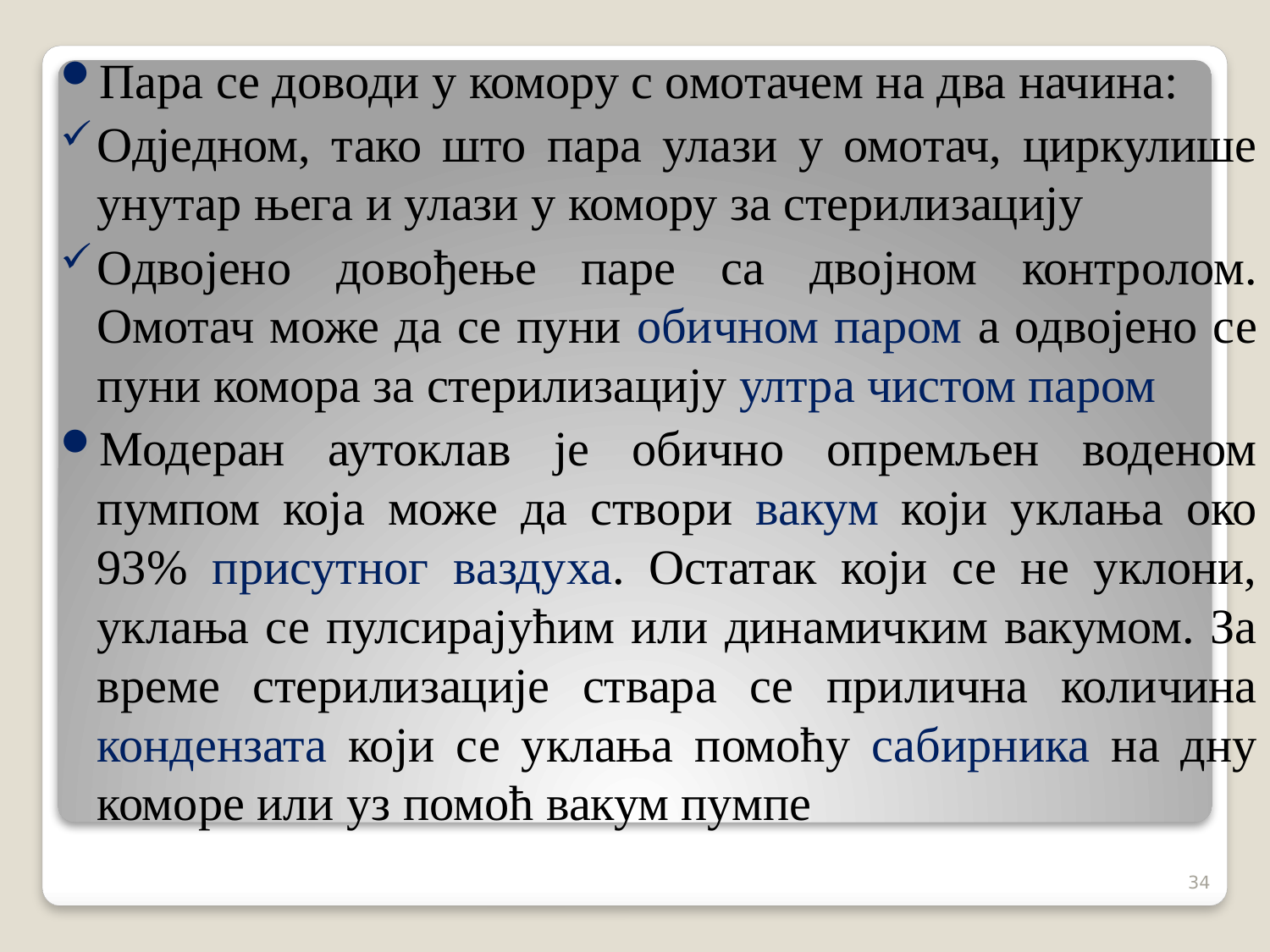

Пара се доводи у комору с омотачем на два начина:
Одједном, тако што пара улази у омотач, циркулише унутар њега и улази у комору за стерилизацију
Одвојено довођење паре са двојном контролом. Омотач може да се пуни обичном паром а одвојено се пуни комора за стерилизацију ултра чистом паром
Модеран аутоклав је обично опремљен воденом пумпом која може да створи вакум који уклања око 93% присутног ваздуха. Остатак који се не уклони, уклања се пулсирајућим или динамичким вакумом. За време стерилизације ствара се прилична количина кондензата који се уклања помоћу сабирника на дну коморе или уз помоћ вакум пумпе
34